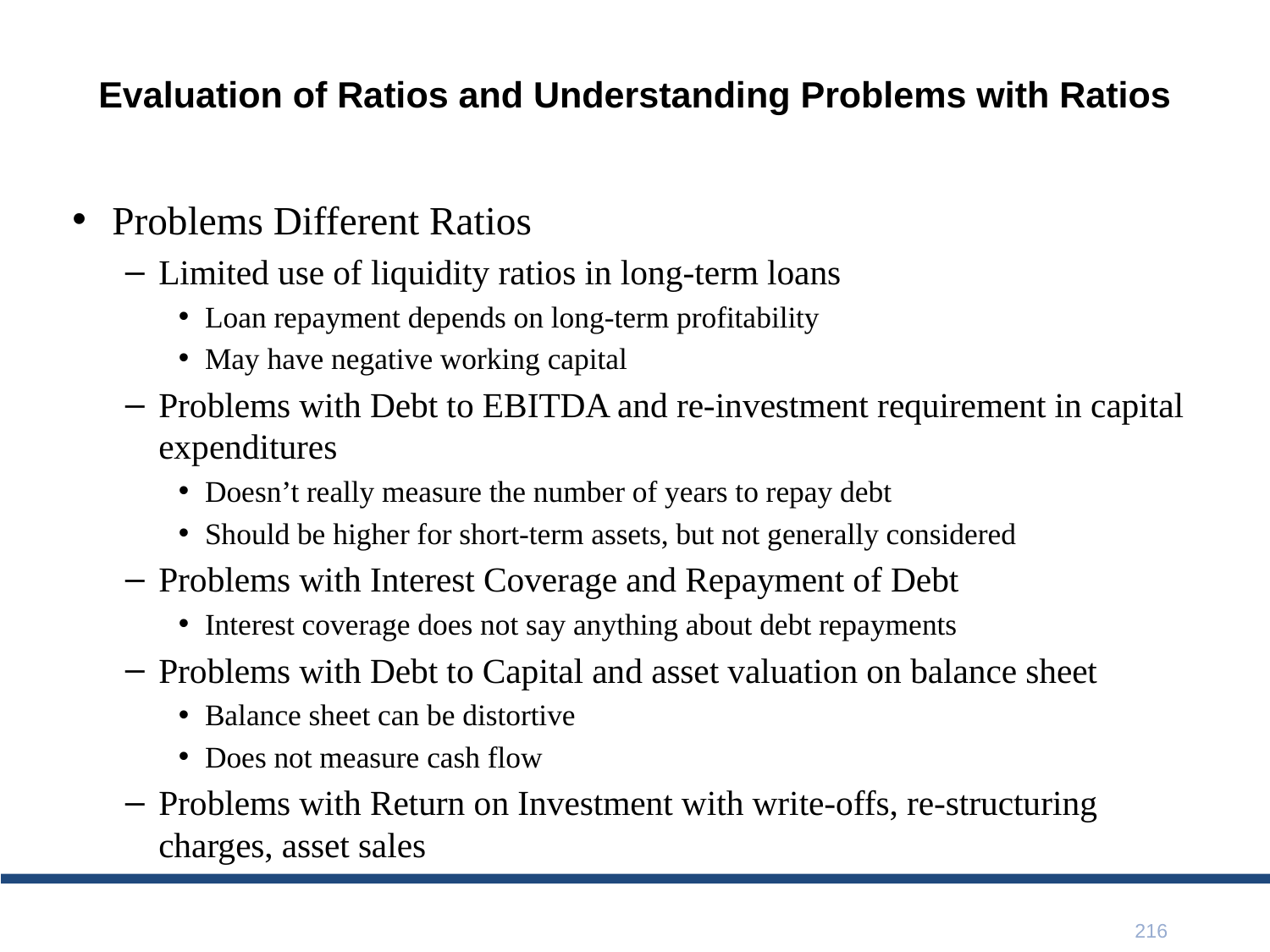

# Evaluation of Ratios and Understanding Problems with Ratios
Problems Different Ratios
Limited use of liquidity ratios in long-term loans
Loan repayment depends on long-term profitability
May have negative working capital
Problems with Debt to EBITDA and re-investment requirement in capital expenditures
Doesn’t really measure the number of years to repay debt
Should be higher for short-term assets, but not generally considered
Problems with Interest Coverage and Repayment of Debt
Interest coverage does not say anything about debt repayments
Problems with Debt to Capital and asset valuation on balance sheet
Balance sheet can be distortive
Does not measure cash flow
Problems with Return on Investment with write-offs, re-structuring charges, asset sales

216